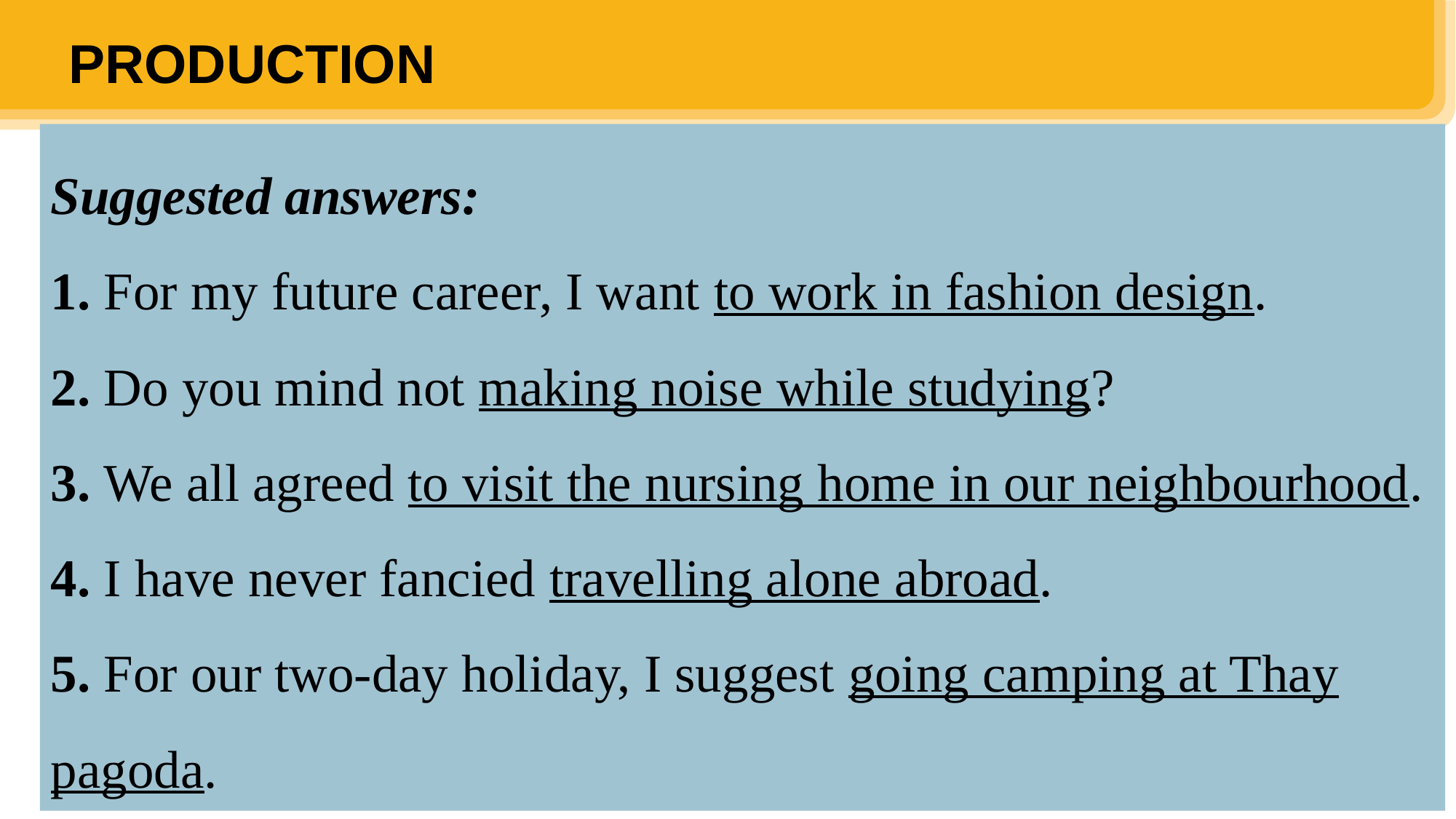

PRODUCTION
Suggested answers:
1. For my future career, I want to work in fashion design.
2. Do you mind not making noise while studying?
3. We all agreed to visit the nursing home in our neighbourhood.
4. I have never fancied travelling alone abroad.
5. For our two-day holiday, I suggest going camping at Thay pagoda.
5